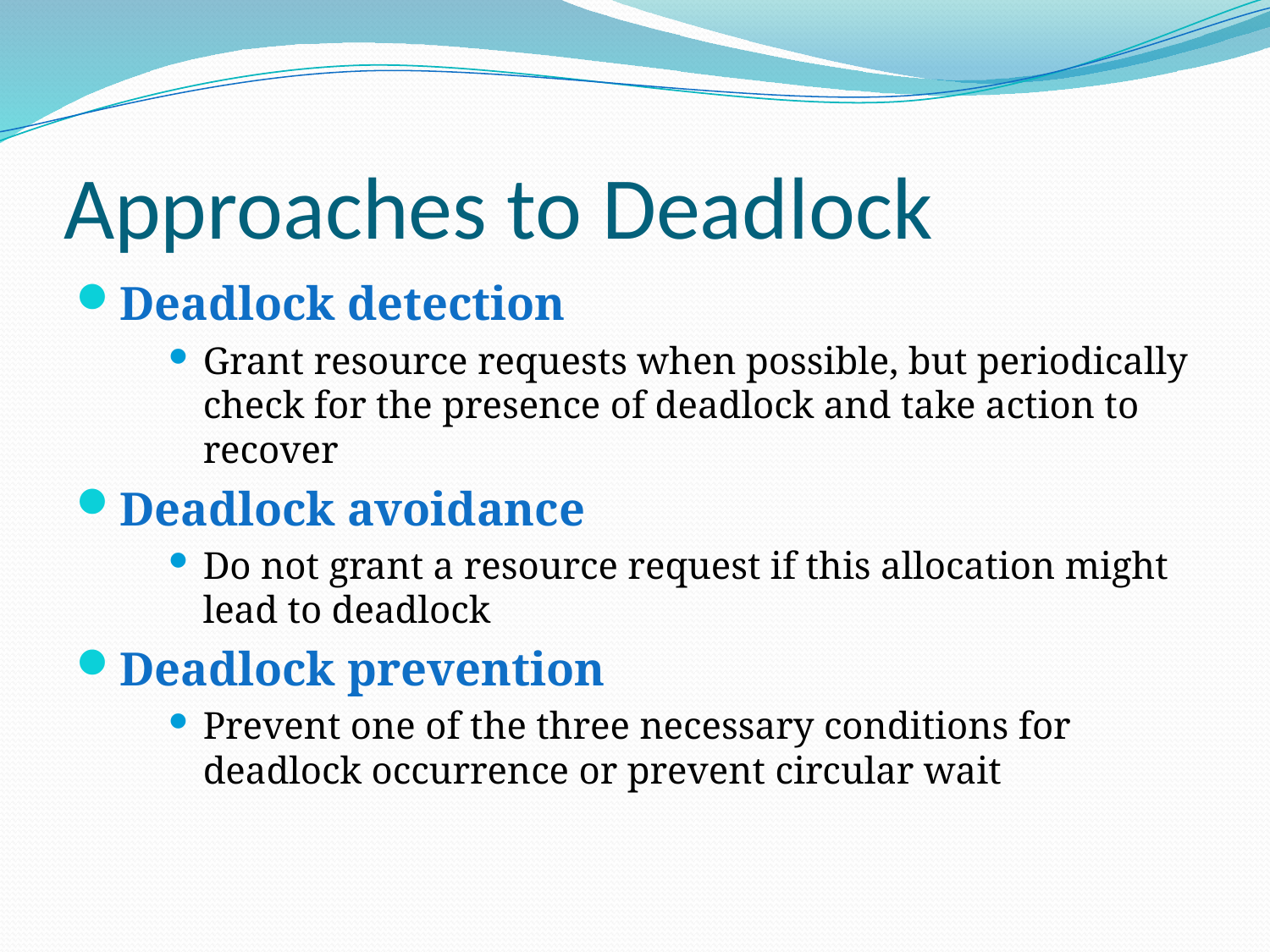

# Approaches to Deadlock
Deadlock detection
Grant resource requests when possible, but periodically check for the presence of deadlock and take action to recover
Deadlock avoidance
Do not grant a resource request if this allocation might lead to deadlock
Deadlock prevention
Prevent one of the three necessary conditions for deadlock occurrence or prevent circular wait